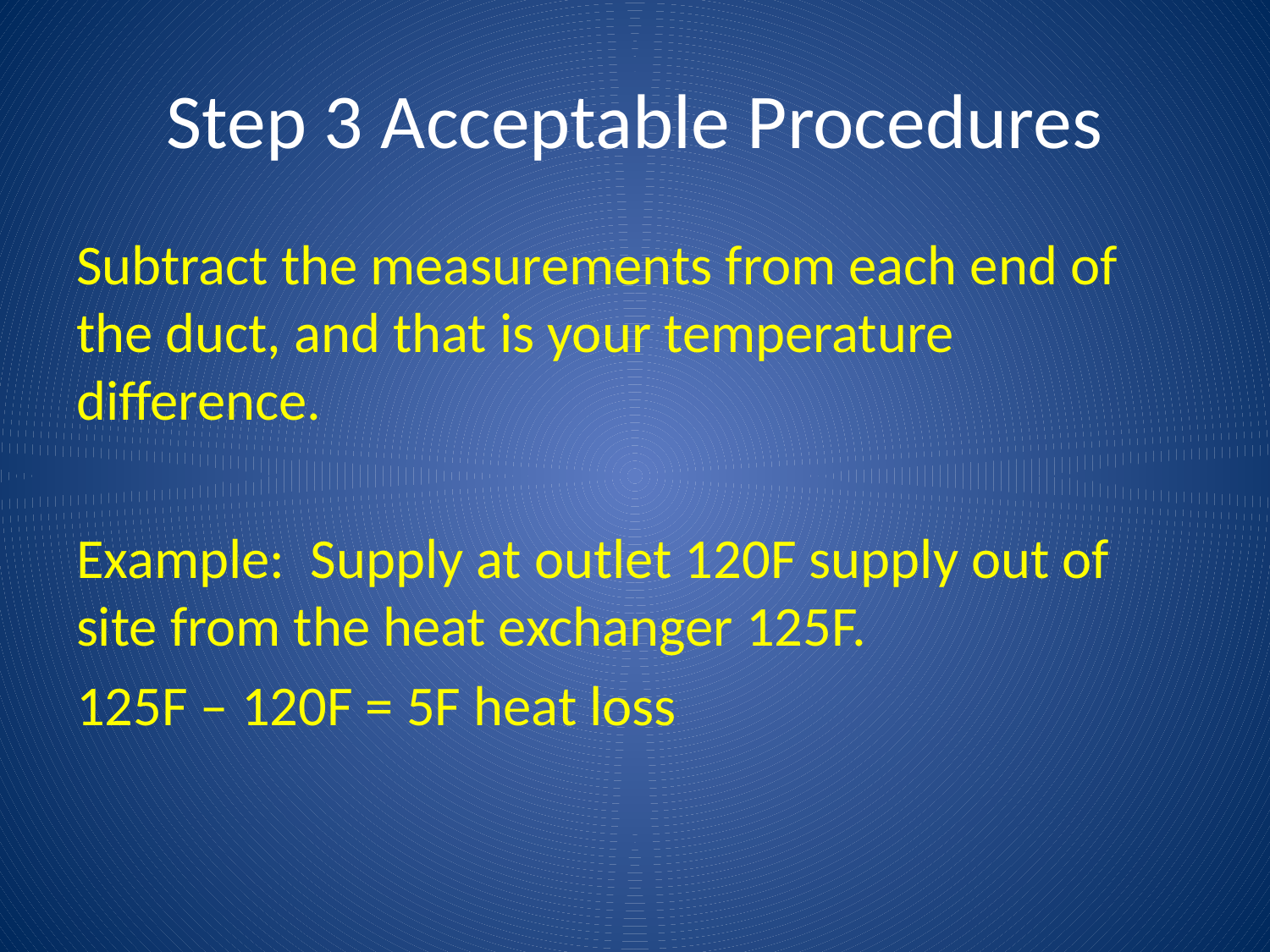

# Step 3 Acceptable Procedures
Subtract the measurements from each end of the duct, and that is your temperature difference.

Example:  Supply at outlet 120F supply out of site from the heat exchanger 125F.
125F – 120F = 5F heat loss